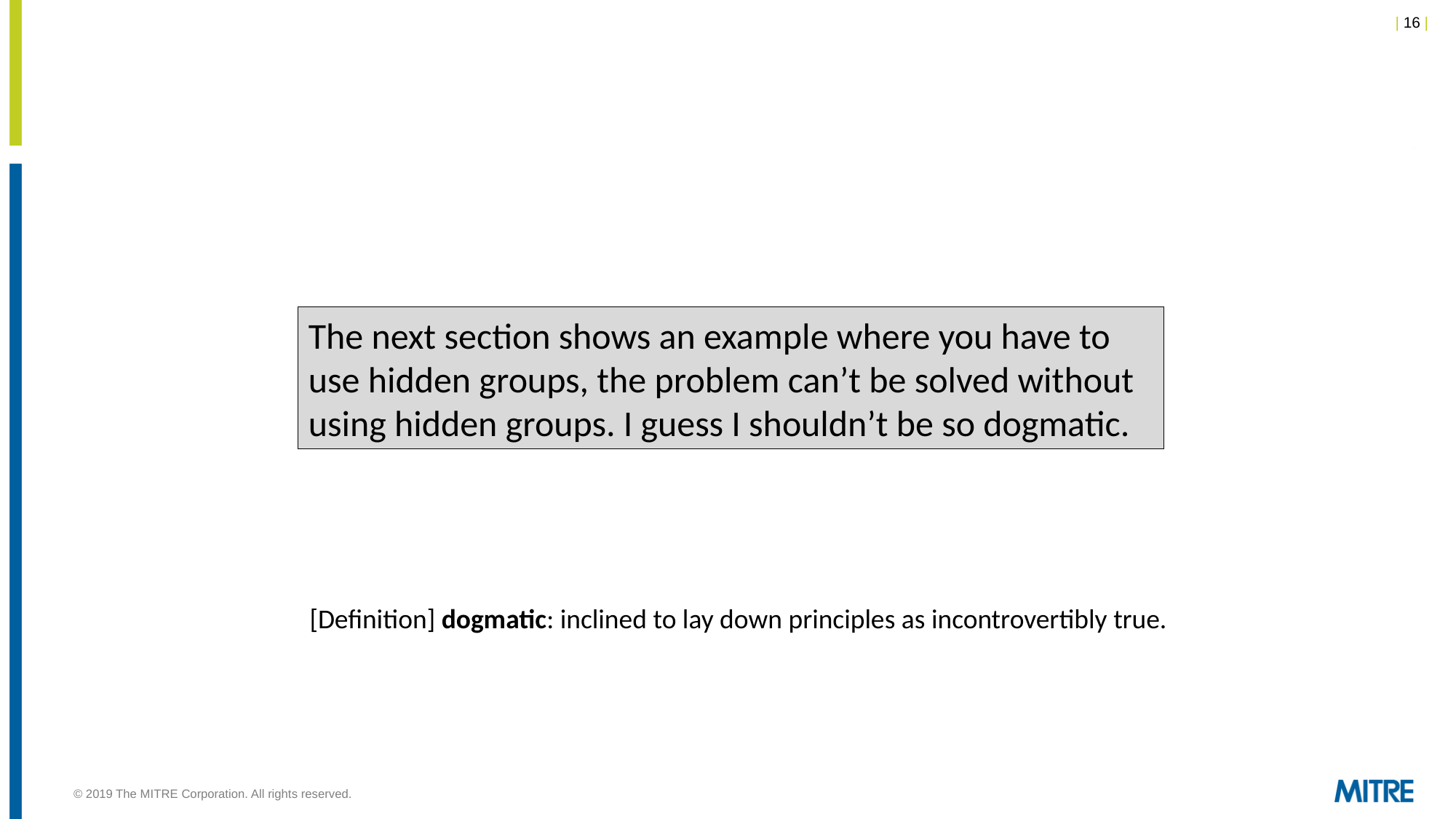

The next section shows an example where you have to use hidden groups, the problem can’t be solved without using hidden groups. I guess I shouldn’t be so dogmatic.
[Definition] dogmatic: inclined to lay down principles as incontrovertibly true.
© 2019 The MITRE Corporation. All rights reserved.